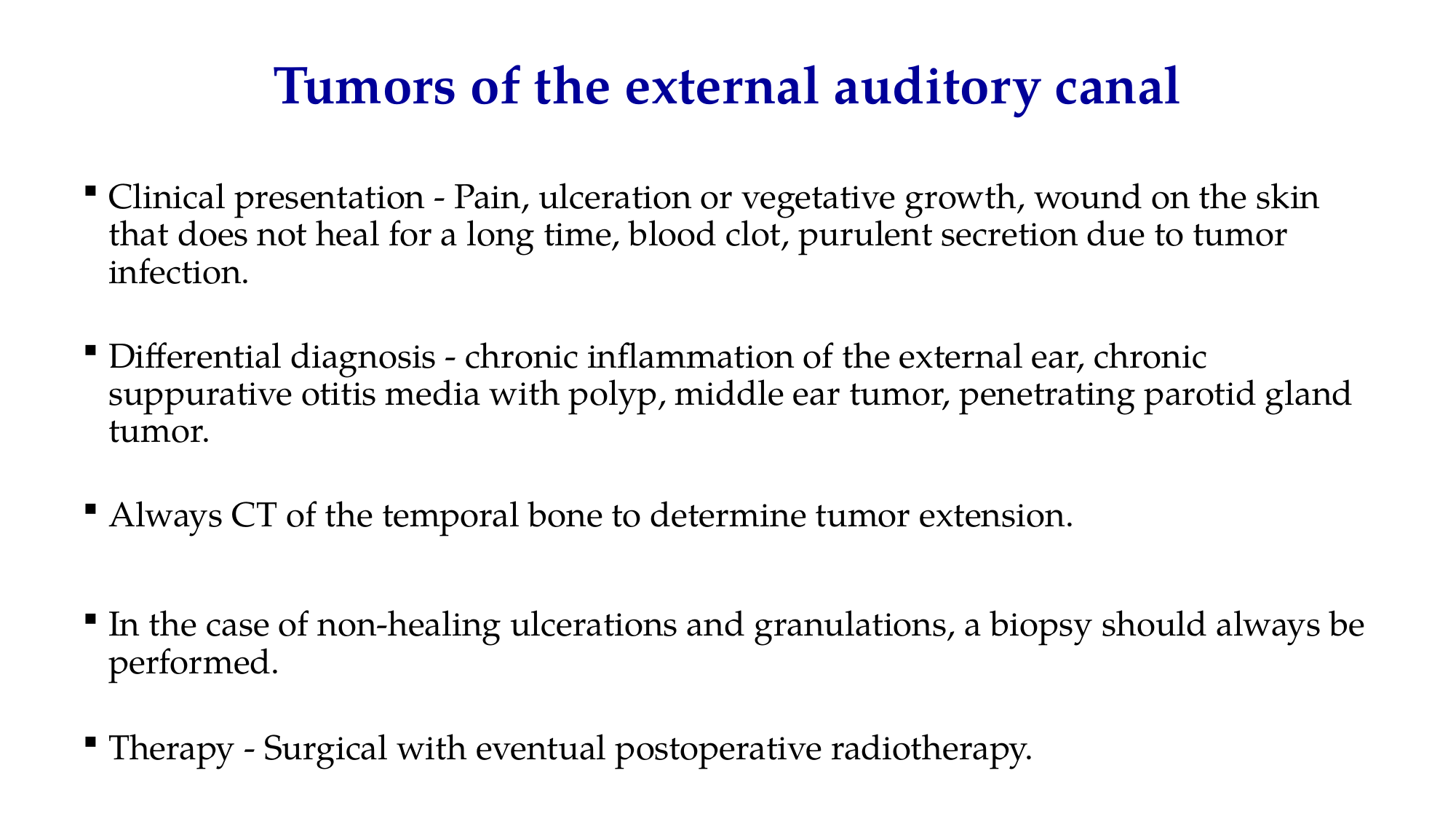

Tumors of the external auditory canal
Clinical presentation - Pain, ulceration or vegetative growth, wound on the skin that does not heal for a long time, blood clot, purulent secretion due to tumor infection.

Differential diagnosis - chronic inflammation of the external ear, chronic suppurative otitis media with polyp, middle ear tumor, penetrating parotid gland tumor.

Always CT of the temporal bone to determine tumor extension.

In the case of non-healing ulcerations and granulations, a biopsy should always be performed.

Therapy - Surgical with eventual postoperative radiotherapy.